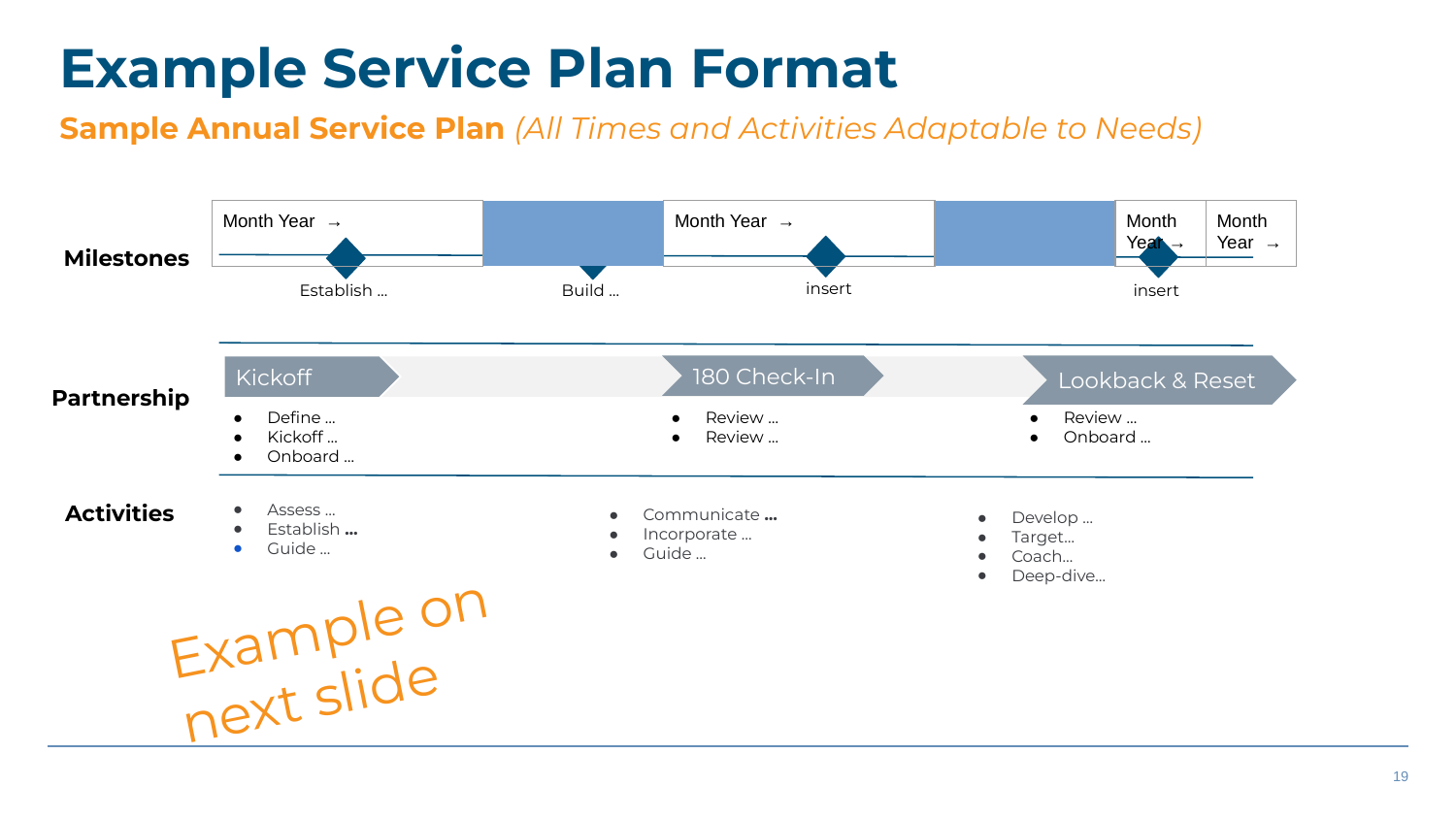

# Example Service Plan Format
Sample Annual Service Plan (All Times and Activities Adaptable to Needs)
| Month Year → |  |  | Month Year → |  |  | Month Year → |  |  | Month Year → |  |  |
| --- | --- | --- | --- | --- | --- | --- | --- | --- | --- | --- | --- |
Milestones

insert
Establish …
Build …
insert
Lookback & Reset
180 Check-In
Kickoff

Partnership
Define …
Kickoff …
Onboard …
Review …
Review …
Review …
Onboard …
Activities
Assess …
Establish …
Guide …
Communicate …
Incorporate …
Guide …
Develop …
Target…
Coach…
Deep-dive…
Example on next slide